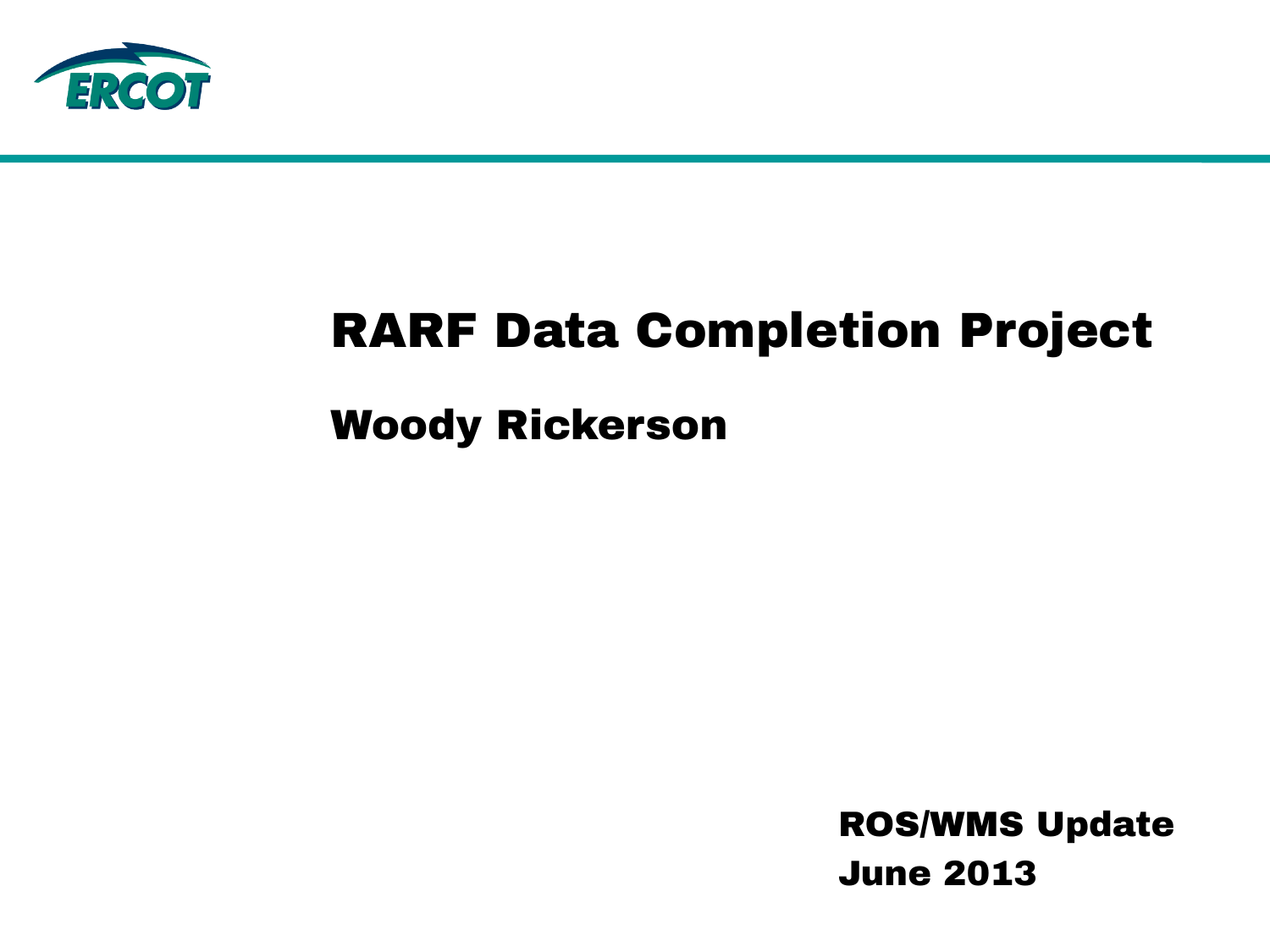

# RARF Data Completion Project
Woody Rickerson

				ROS/WMS Update
				June 2013